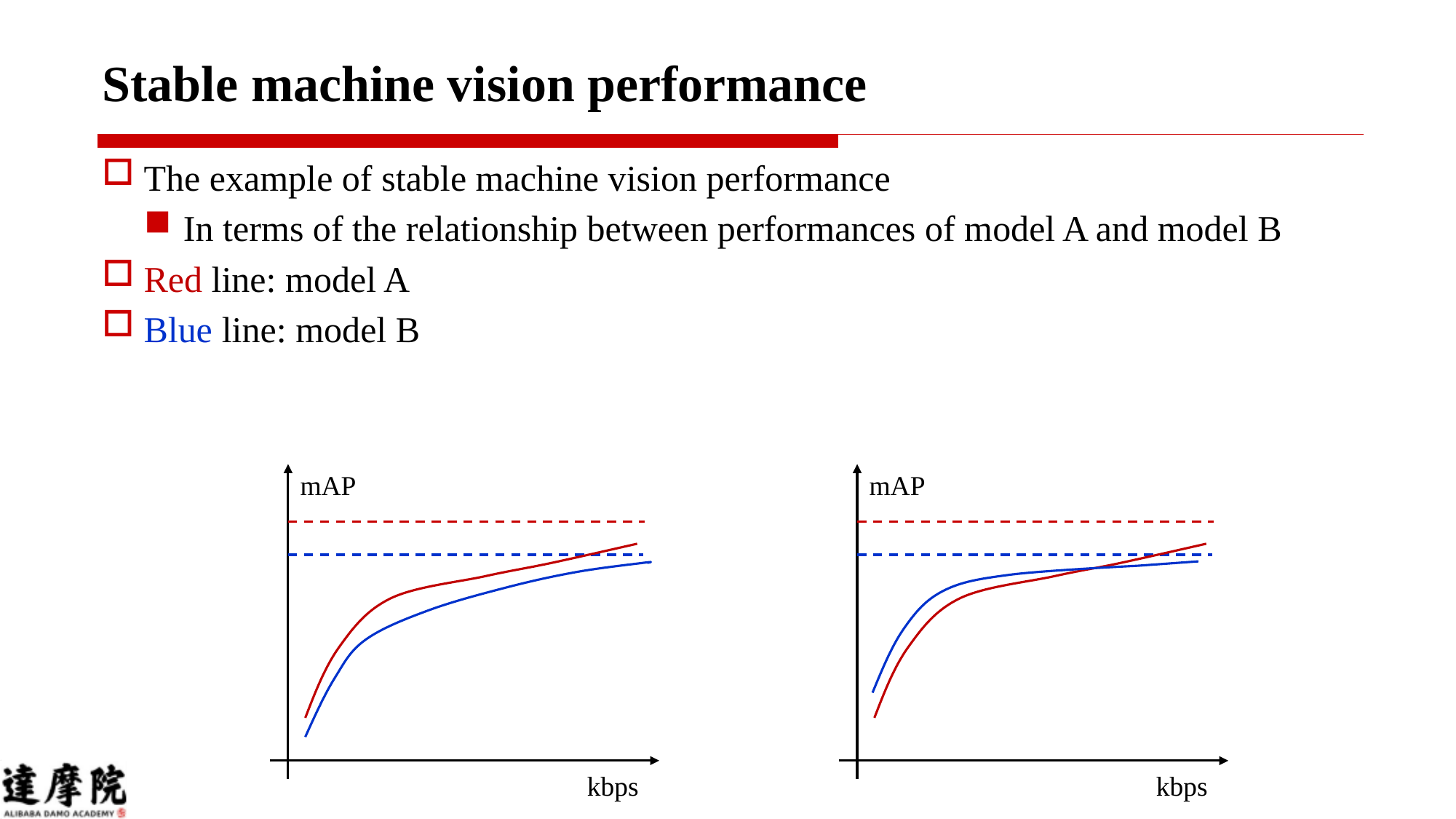

# Stable machine vision performance
The example of stable machine vision performance
In terms of the relationship between performances of model A and model B
Red line: model A
Blue line: model B
mAP
mAP

kbps
kbps